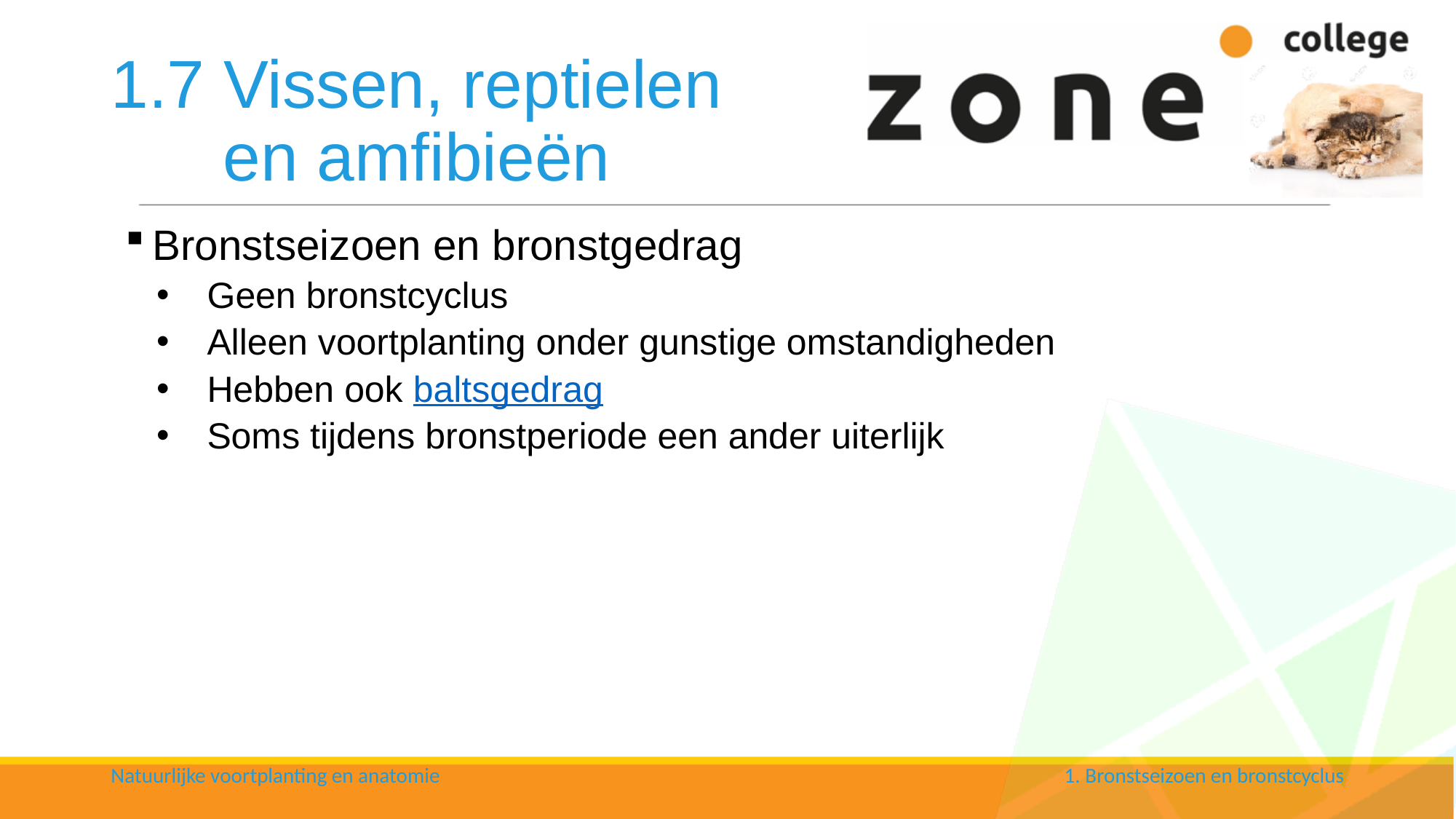

# 1.7 Vissen, reptielen en amfibieën
Bronstseizoen en bronstgedrag
Geen bronstcyclus
Alleen voortplanting onder gunstige omstandigheden
Hebben ook baltsgedrag
Soms tijdens bronstperiode een ander uiterlijk

Natuurlijke voortplanting en anatomie
1. Bronstseizoen en bronstcyclus